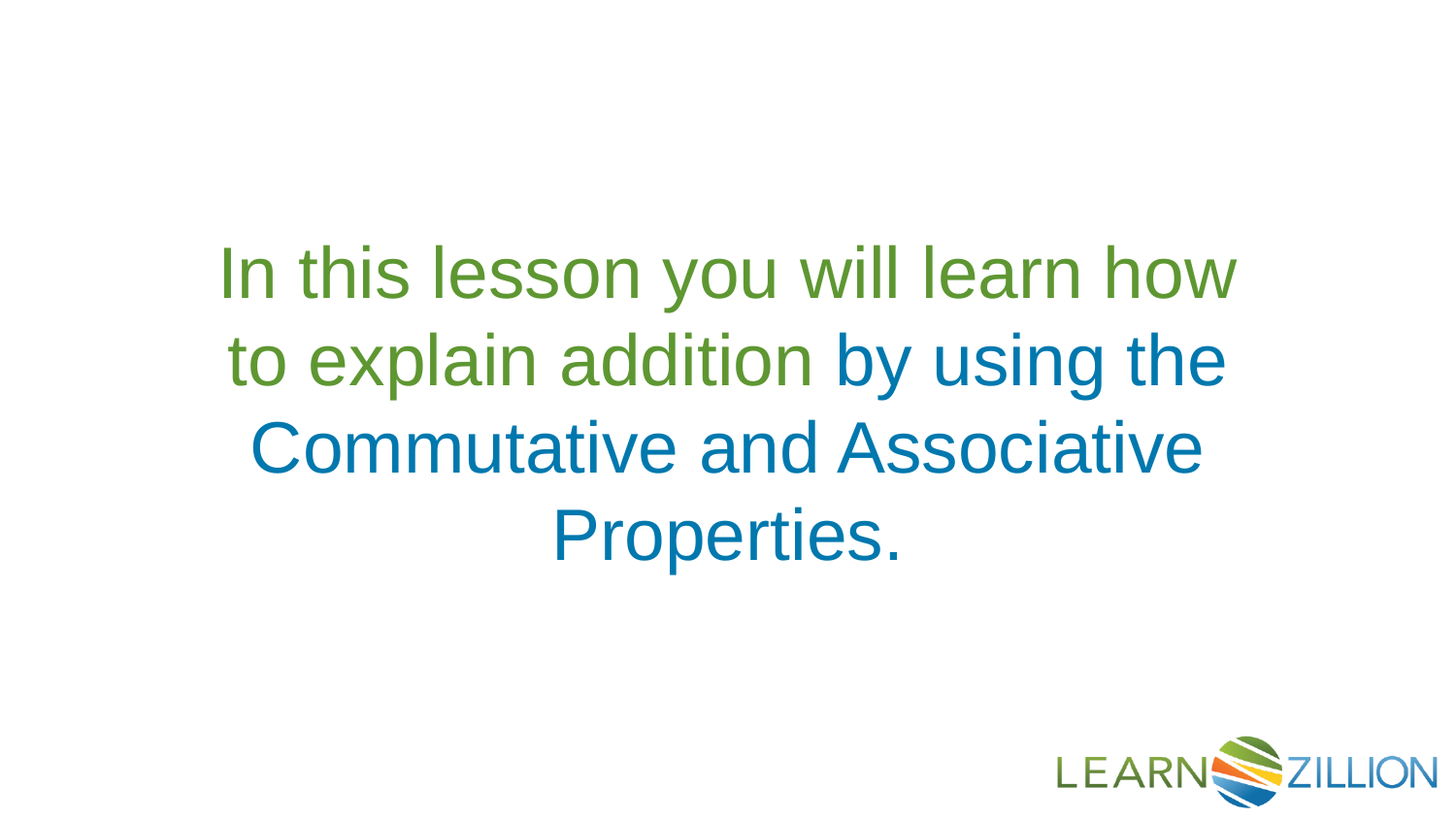

In this lesson you will learn how to explain addition by using the Commutative and Associative Properties.